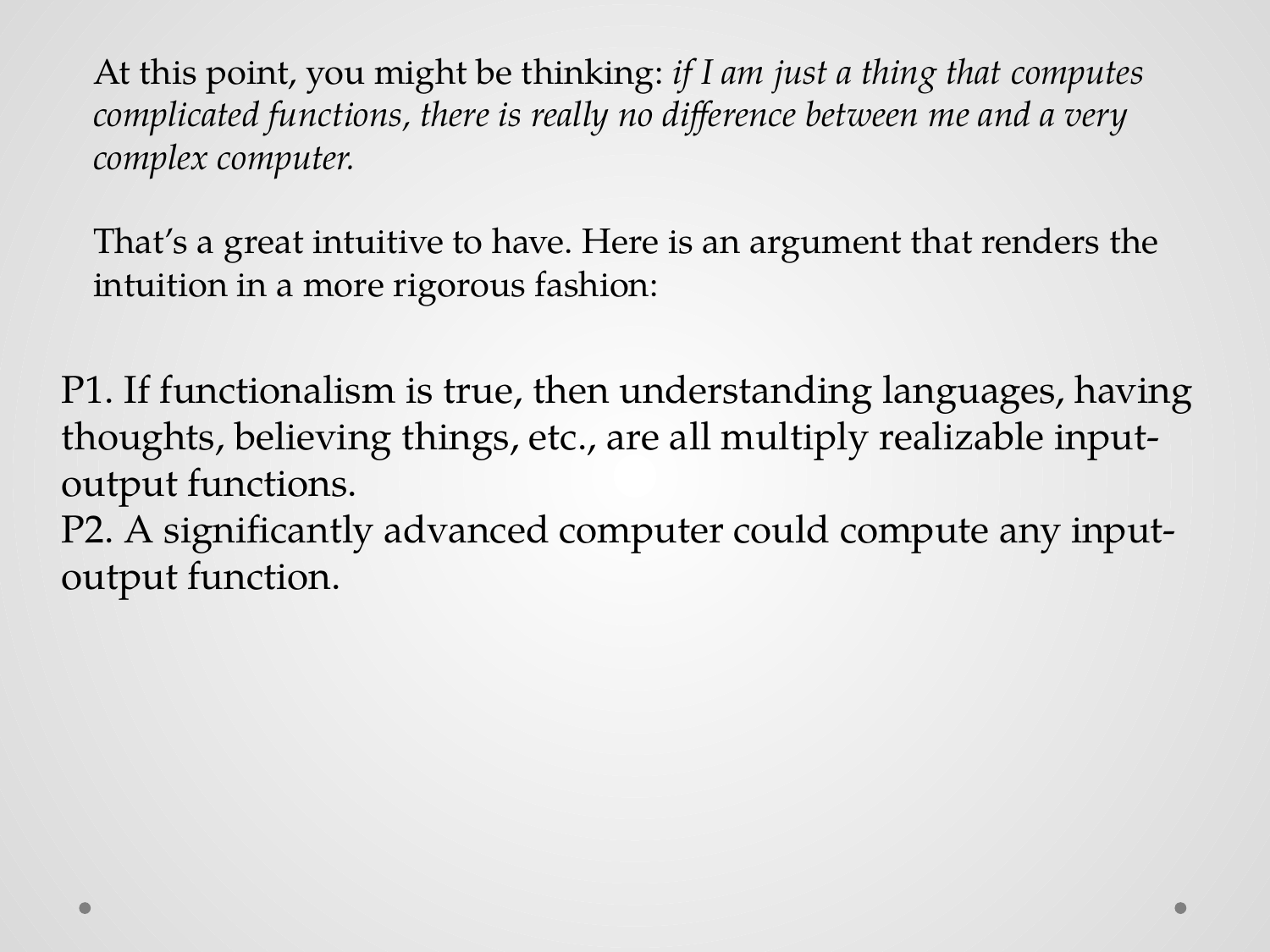

At this point, you might be thinking: if I am just a thing that computes complicated functions, there is really no difference between me and a very complex computer.

That’s a great intuitive to have. Here is an argument that renders the intuition in a more rigorous fashion:
P1. If functionalism is true, then understanding languages, having thoughts, believing things, etc., are all multiply realizable input-output functions.
P2. A significantly advanced computer could compute any input-output function.